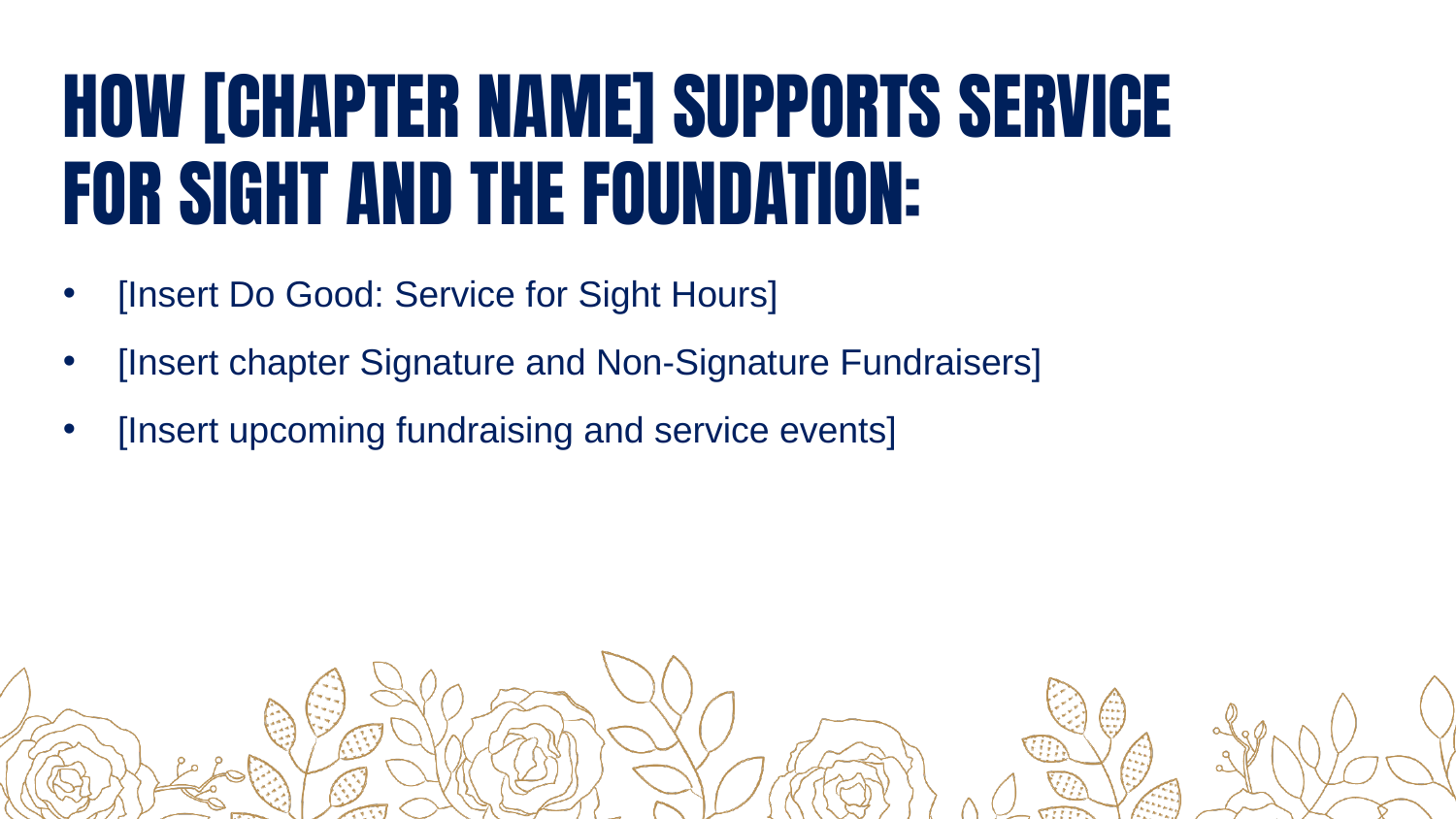

HOW [CHAPTER NAME] SUPPORTS SERVICE FOR SIGHT AND THE FOUNDATION:
[Insert Do Good: Service for Sight Hours]
[Insert chapter Signature and Non-Signature Fundraisers]
[Insert upcoming fundraising and service events]